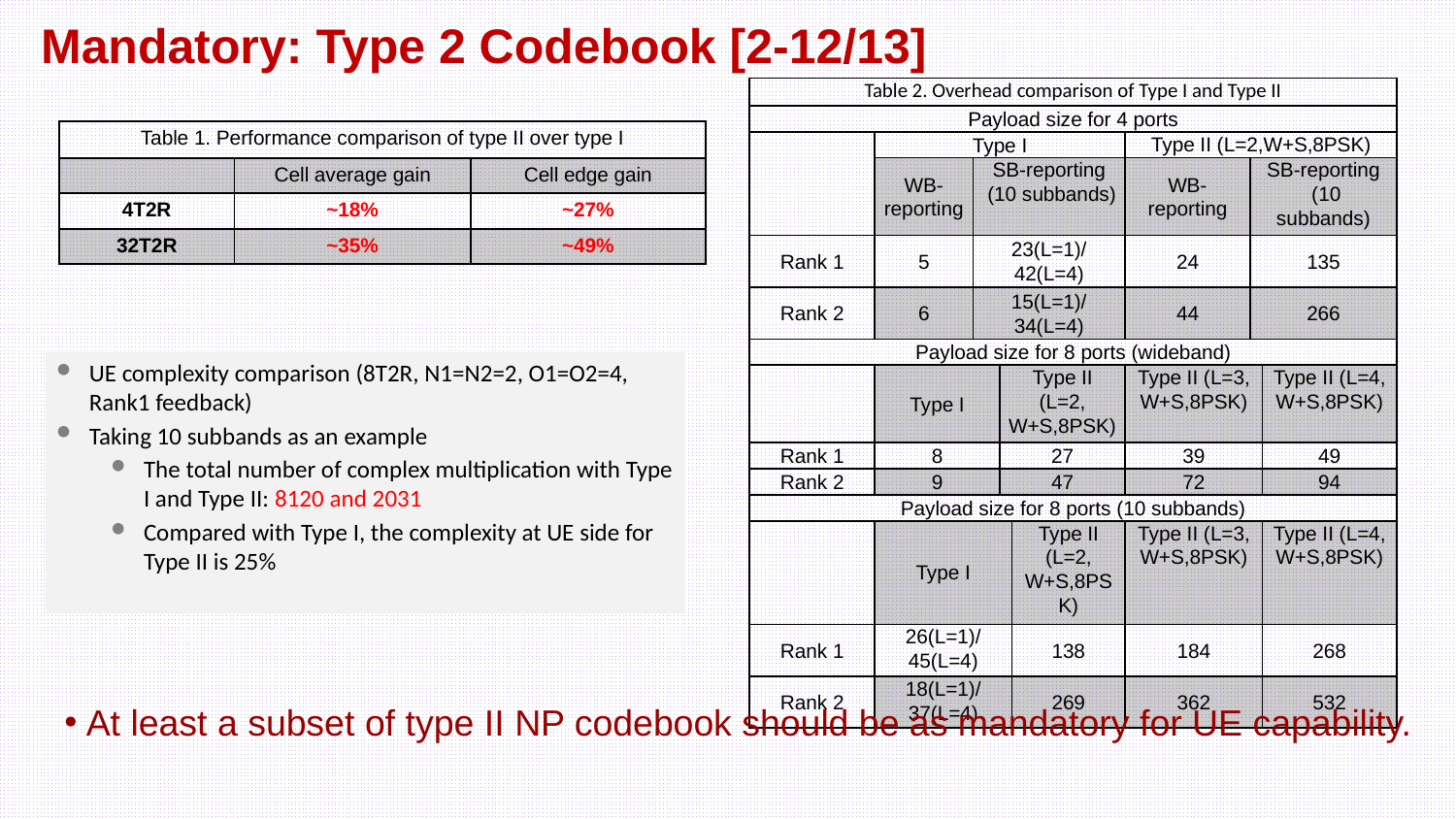

Mandatory: Type 2 Codebook [2-12/13]
| Table 2. Overhead comparison of Type I and Type II |  |  |  |  |  |  |  |
| --- | --- | --- | --- | --- | --- | --- | --- |
| Payload size for 4 ports |  |  |  |  |  |  |  |
|  | Type I |  |  |  | Type II (L=2,W+S,8PSK) |  |  |
|  | WB-reporting | SB-reporting (10 subbands) |  |  | WB-reporting | SB-reporting (10 subbands) |  |
| Rank 1 | 5 | 23(L=1)/42(L=4) |  |  | 24 | 135 |  |
| Rank 2 | 6 | 15(L=1)/34(L=4) |  |  | 44 | 266 |  |
| Payload size for 8 ports (wideband) |  |  |  |  |  |  |  |
|  | Type I |  | Type II (L=2, W+S,8PSK) |  | Type II (L=3, W+S,8PSK) |  | Type II (L=4, W+S,8PSK) |
| Rank 1 | 8 |  | 27 |  | 39 |  | 49 |
| Rank 2 | 9 |  | 47 |  | 72 |  | 94 |
| Payload size for 8 ports (10 subbands) |  |  |  |  |  |  |  |
|  | Type I |  |  | Type II (L=2, W+S,8PSK) | Type II (L=3, W+S,8PSK) |  | Type II (L=4, W+S,8PSK) |
| Rank 1 | 26(L=1)/45(L=4) |  |  | 138 | 184 |  | 268 |
| Rank 2 | 18(L=1)/37(L=4) |  |  | 269 | 362 |  | 532 |
| Table 1. Performance comparison of type II over type I |  |  |
| --- | --- | --- |
|  | Cell average gain | Cell edge gain |
| 4T2R | ~18% | ~27% |
| 32T2R | ~35% | ~49% |
UE complexity comparison (8T2R, N1=N2=2, O1=O2=4, Rank1 feedback)
Taking 10 subbands as an example
The total number of complex multiplication with Type I and Type II: 8120 and 2031
Compared with Type I, the complexity at UE side for Type II is 25%

At least a subset of type II NP codebook should be as mandatory for UE capability.